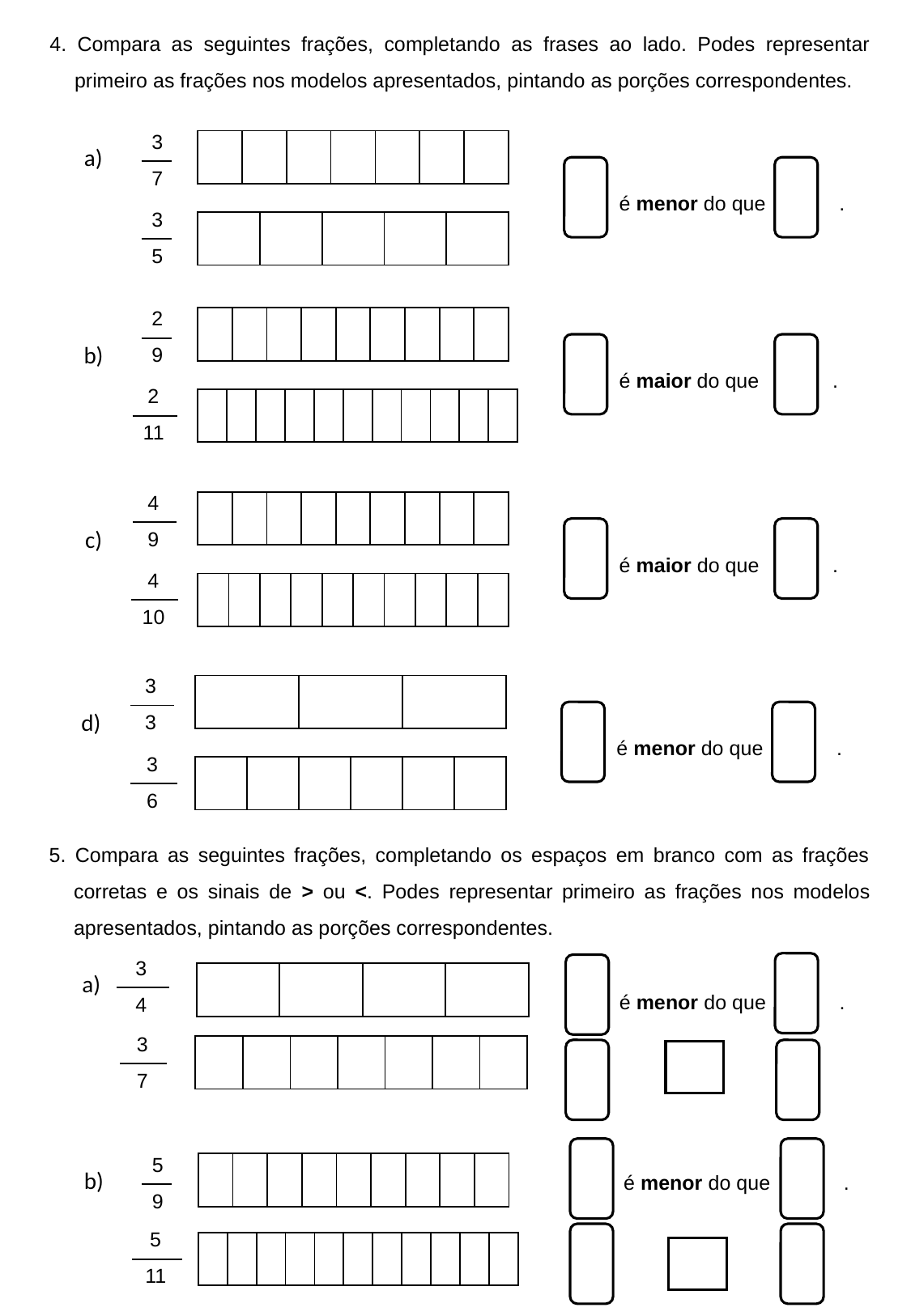

4. Compara as seguintes frações, completando as frases ao lado. Podes representar primeiro as frações nos modelos apresentados, pintando as porções correspondentes.
| 3 |
| --- |
| 7 |
|  |  |  |  |  |  |  |
| --- | --- | --- | --- | --- | --- | --- |
a)

é menor do que             .
| 3 |
| --- |
| 5 |
|  |  |  |  |  |
| --- | --- | --- | --- | --- |
| 2 |
| --- |
| 9 |
|  |  |  |  |  |  |  |  |  |
| --- | --- | --- | --- | --- | --- | --- | --- | --- |

b)
é maior do que             .
| 2 |
| --- |
| 11 |
|  |  |  |  |  |  |  |  |  |  |  |
| --- | --- | --- | --- | --- | --- | --- | --- | --- | --- | --- |
| 4 |
| --- |
| 9 |
|  |  |  |  |  |  |  |  |  |
| --- | --- | --- | --- | --- | --- | --- | --- | --- |

c)
é maior do que             .
| 4 |
| --- |
| 10 |
|  |  |  |  |  |  |  |  |  |  |
| --- | --- | --- | --- | --- | --- | --- | --- | --- | --- |
| 3 |
| --- |
| 3 |
|  |  |  |
| --- | --- | --- |

d)
é menor do que             .
| 3 |
| --- |
| 6 |
|  |  |  |  |  |  |
| --- | --- | --- | --- | --- | --- |
5. Compara as seguintes frações, completando os espaços em branco com as frações corretas e os sinais de > ou <. Podes representar primeiro as frações nos modelos apresentados, pintando as porções correspondentes.

| 3 |
| --- |
| 4 |

a)
|  |  |  |  |
| --- | --- | --- | --- |
é menor do que             .
| 3 |
| --- |
| 7 |
|  |  |  |  |  |  |  |
| --- | --- | --- | --- | --- | --- | --- |

| 5 |
| --- |
| 9 |
é menor do que             .
|  |  |  |  |  |  |  |  |  |
| --- | --- | --- | --- | --- | --- | --- | --- | --- |
b)
| 5 |
| --- |
| 11 |

|  |  |  |  |  |  |  |  |  |  |  |
| --- | --- | --- | --- | --- | --- | --- | --- | --- | --- | --- |